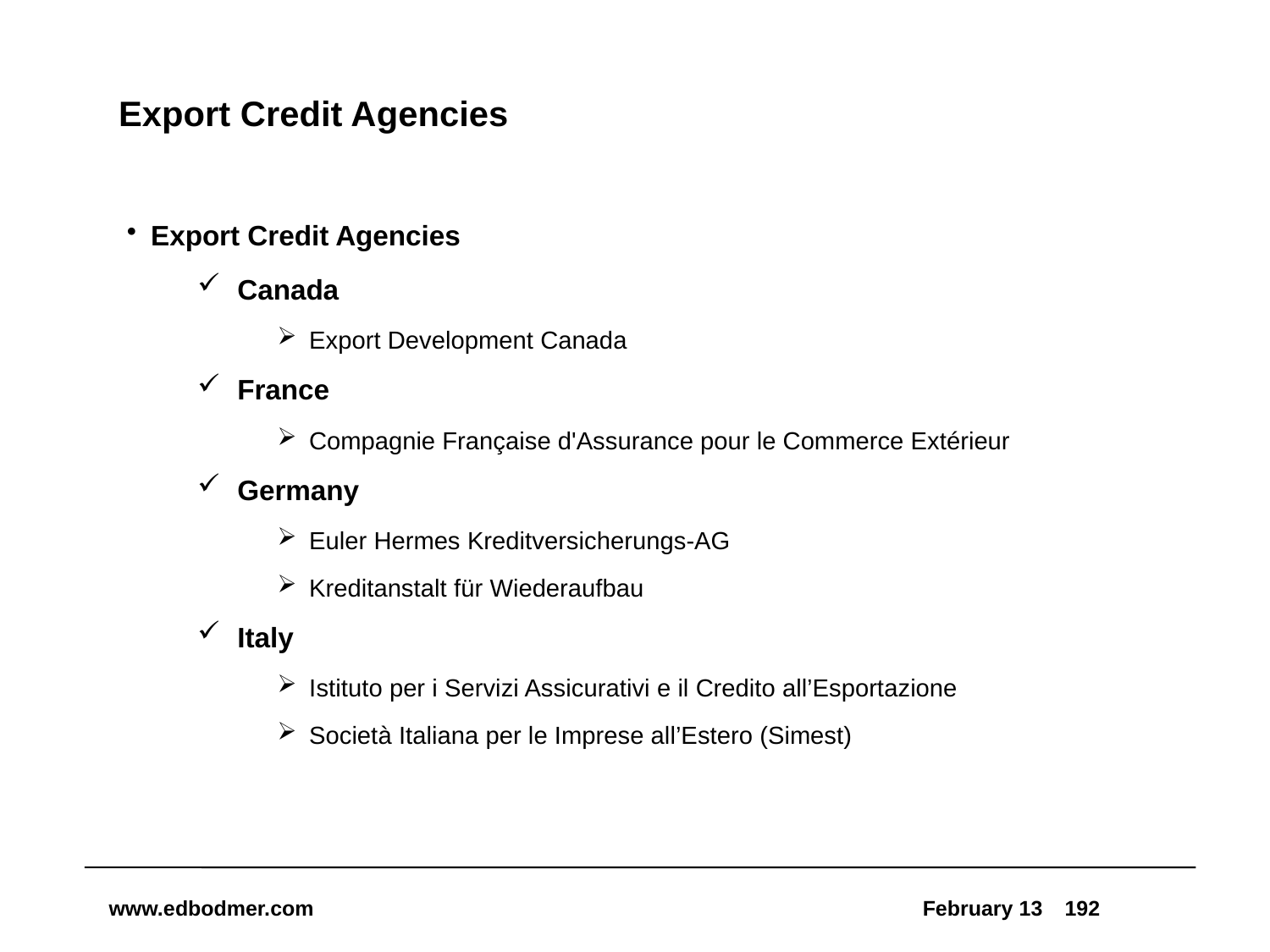

# Export Credit Agencies
Export Credit Agencies
Canada
Export Development Canada
France
Compagnie Française d'Assurance pour le Commerce Extérieur
Germany
Euler Hermes Kreditversicherungs-AG
Kreditanstalt für Wiederaufbau
Italy
Istituto per i Servizi Assicurativi e il Credito all’Esportazione
Società Italiana per le Imprese all’Estero (Simest)